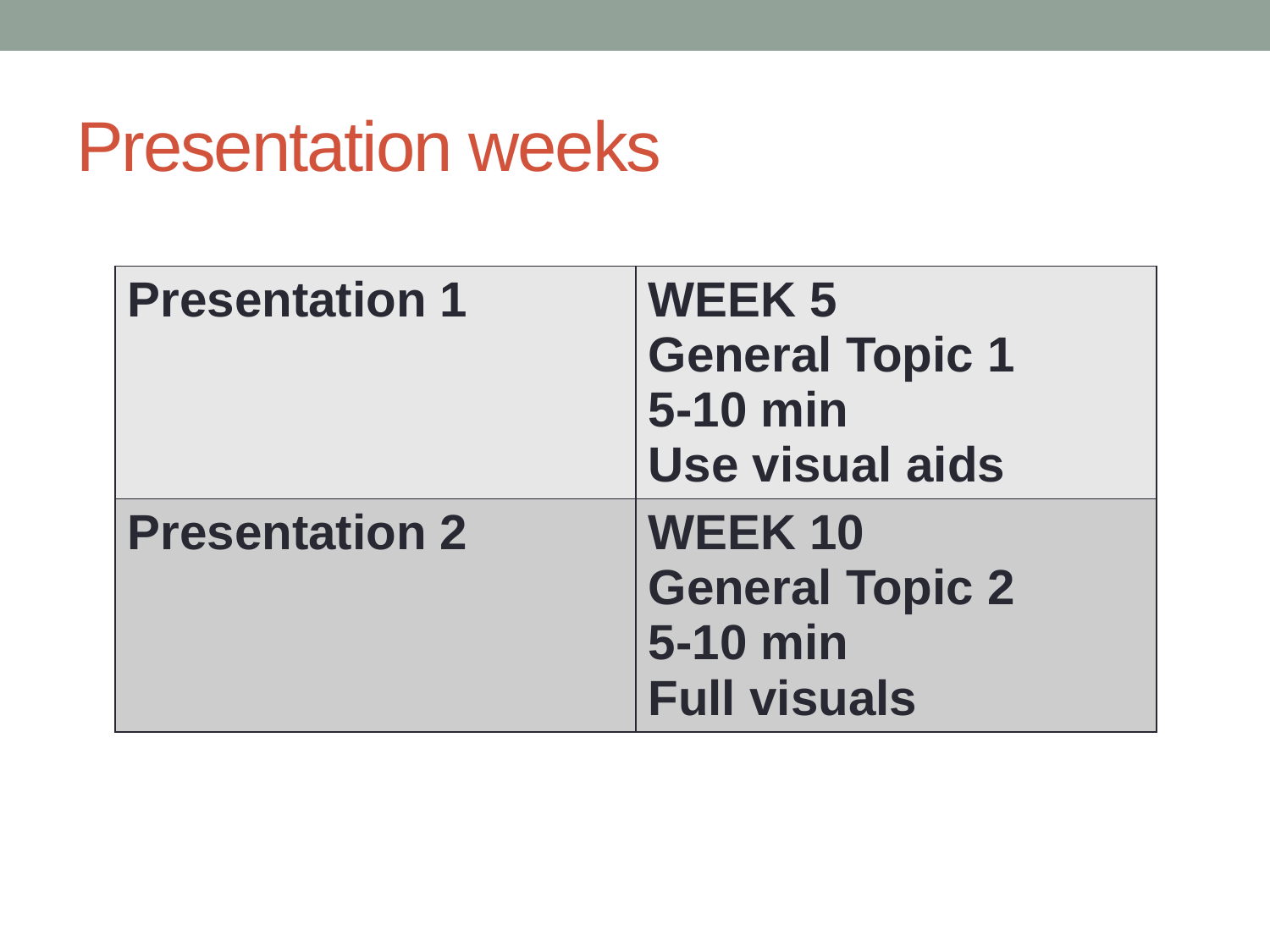

# Presentation weeks
| Presentation 1 | WEEK 5 General Topic 1 5-10 min Use visual aids |
| --- | --- |
| Presentation 2 | WEEK 10 General Topic 2 5-10 min Full visuals |